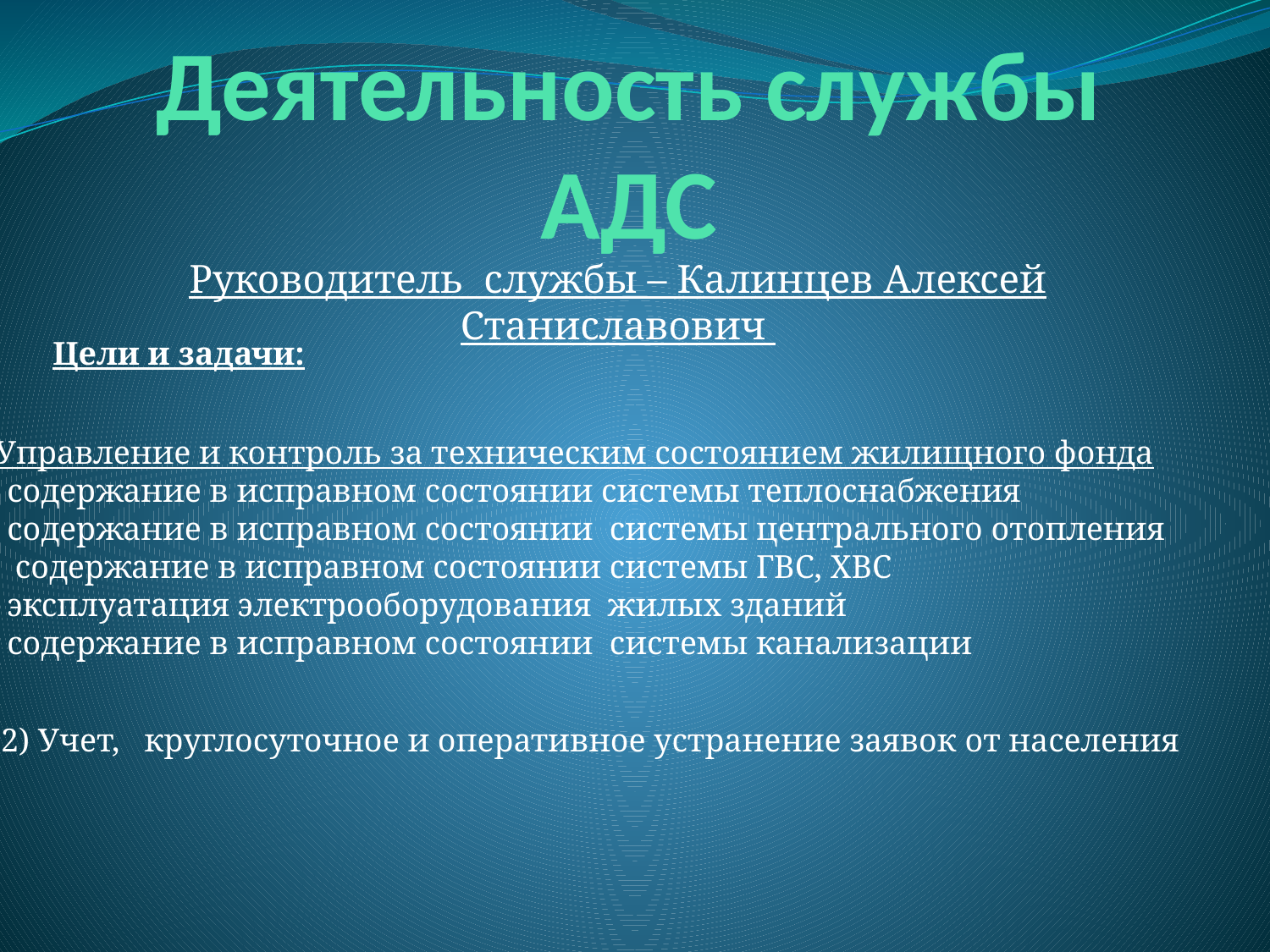

# Деятельность службы АДС
Руководитель  службы – Калинцев Алексей Станиславович
Цели и задачи:
Управление и контроль за техническим состоянием жилищного фонда
1.1. содержание в исправном состоянии системы теплоснабжения
1.2. содержание в исправном состоянии  системы центрального отопления
1.3.  содержание в исправном состоянии системы ГВС, ХВС
1.4. эксплуатация электрооборудования  жилых зданий
1.5. содержание в исправном состоянии  системы канализации
2) Учет,   круглосуточное и оперативное устранение заявок от населения